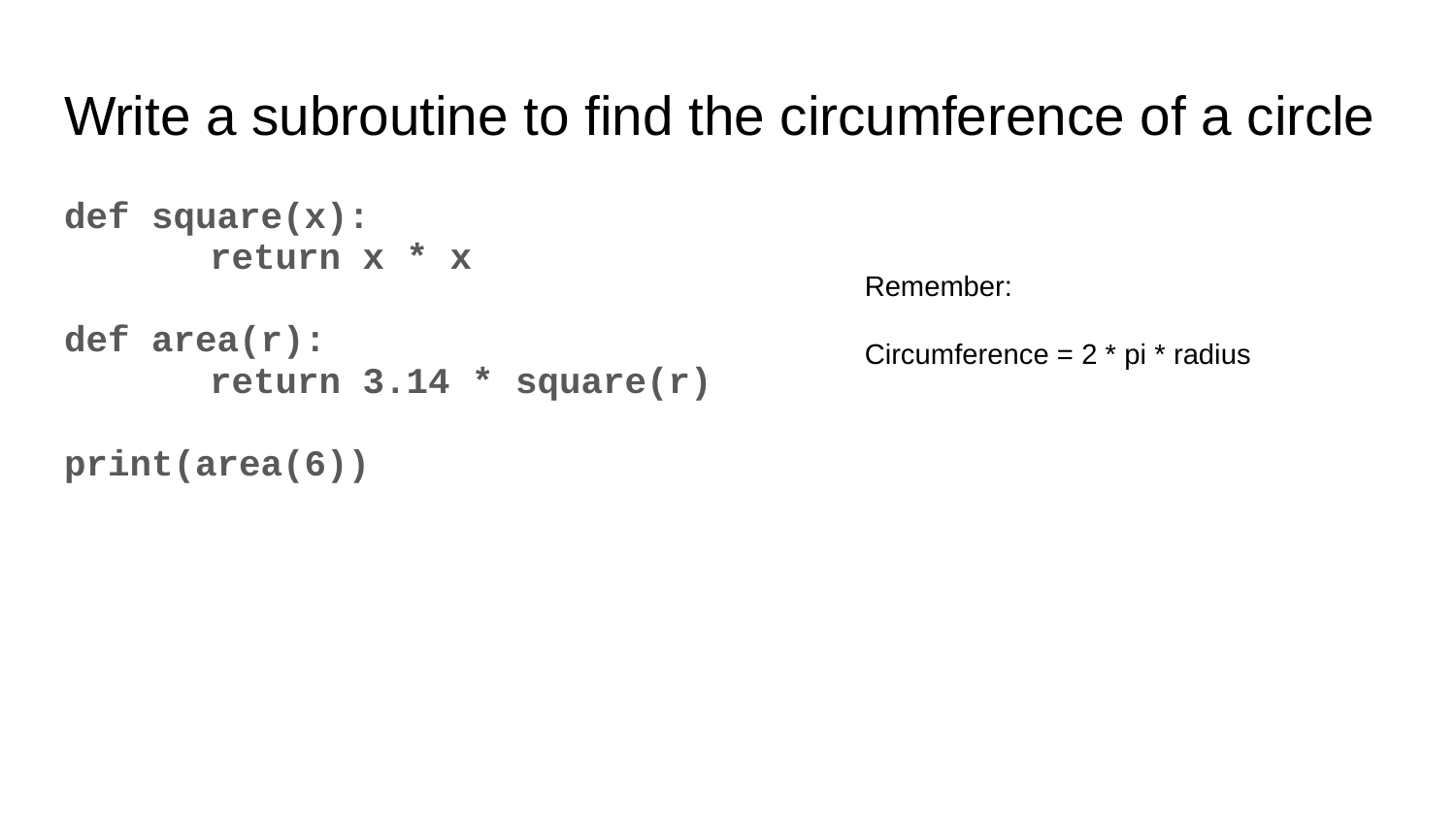

# Write a subroutine to find the circumference of a circle
def square(x):
	return x * x

def area(r):
	return 3.14 * square(r)

print(area(6))
Remember:

Circumference = 2 * pi * radius